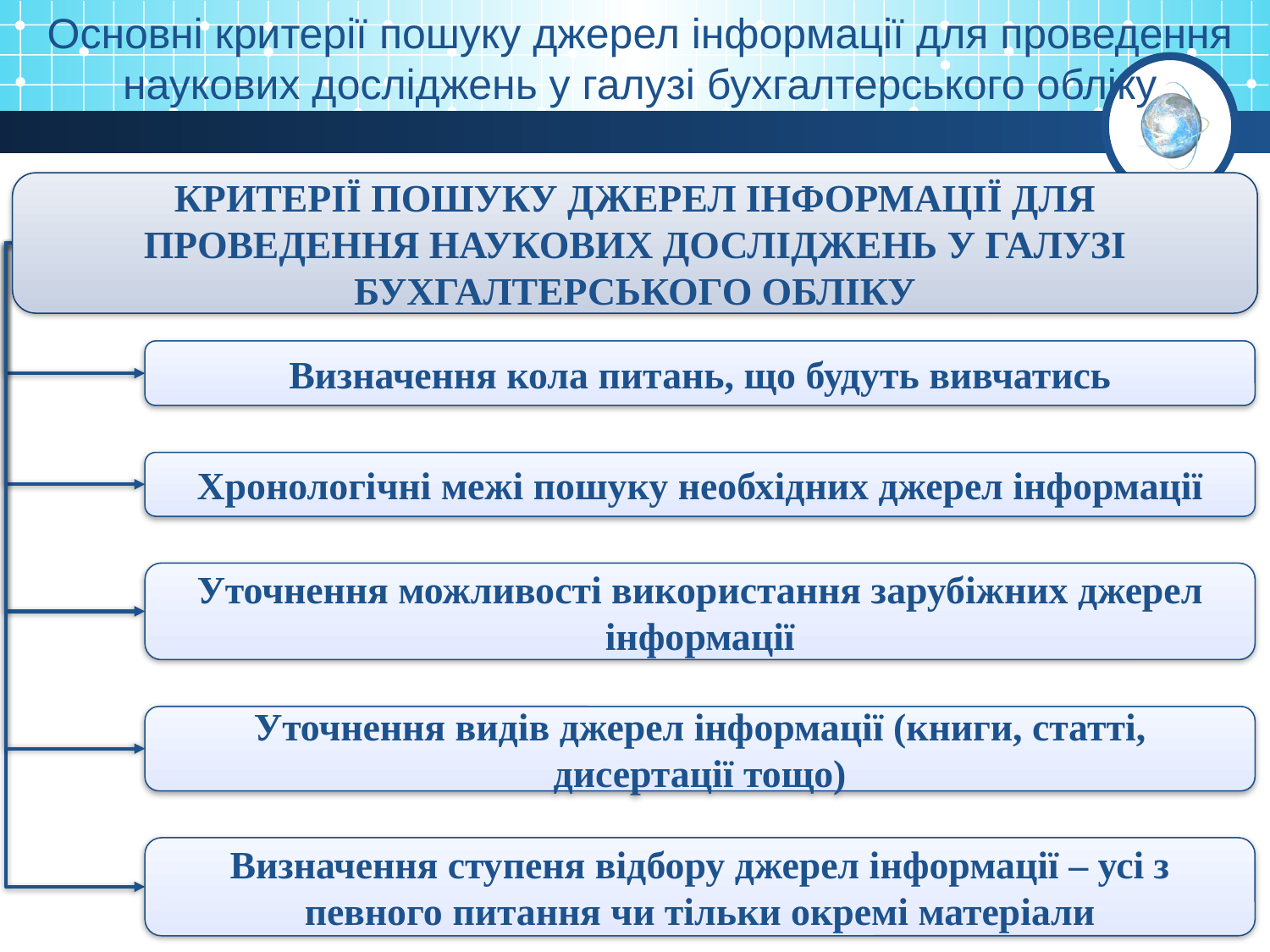

Основні критерії пошуку джерел інформації для проведення наукових досліджень у галузі бухгалтерського обліку
КРИТЕРІЇ ПОШУКУ ДЖЕРЕЛ ІНФОРМАЦІЇ ДЛЯ ПРОВЕДЕННЯ НАУКОВИХ ДОСЛІДЖЕНЬ У ГАЛУЗІ БУХГАЛТЕРСЬКОГО ОБЛІКУ
Визначення кола питань, що будуть вивчатись
Хронологічні межі пошуку необхідних джерел інформації
Уточнення можливості використання зарубіжних джерел інформації
Уточнення видів джерел інформації (книги, статті, дисертації тощо)
Визначення ступеня відбору джерел інформації – усі з певного питання чи тільки окремі матеріали